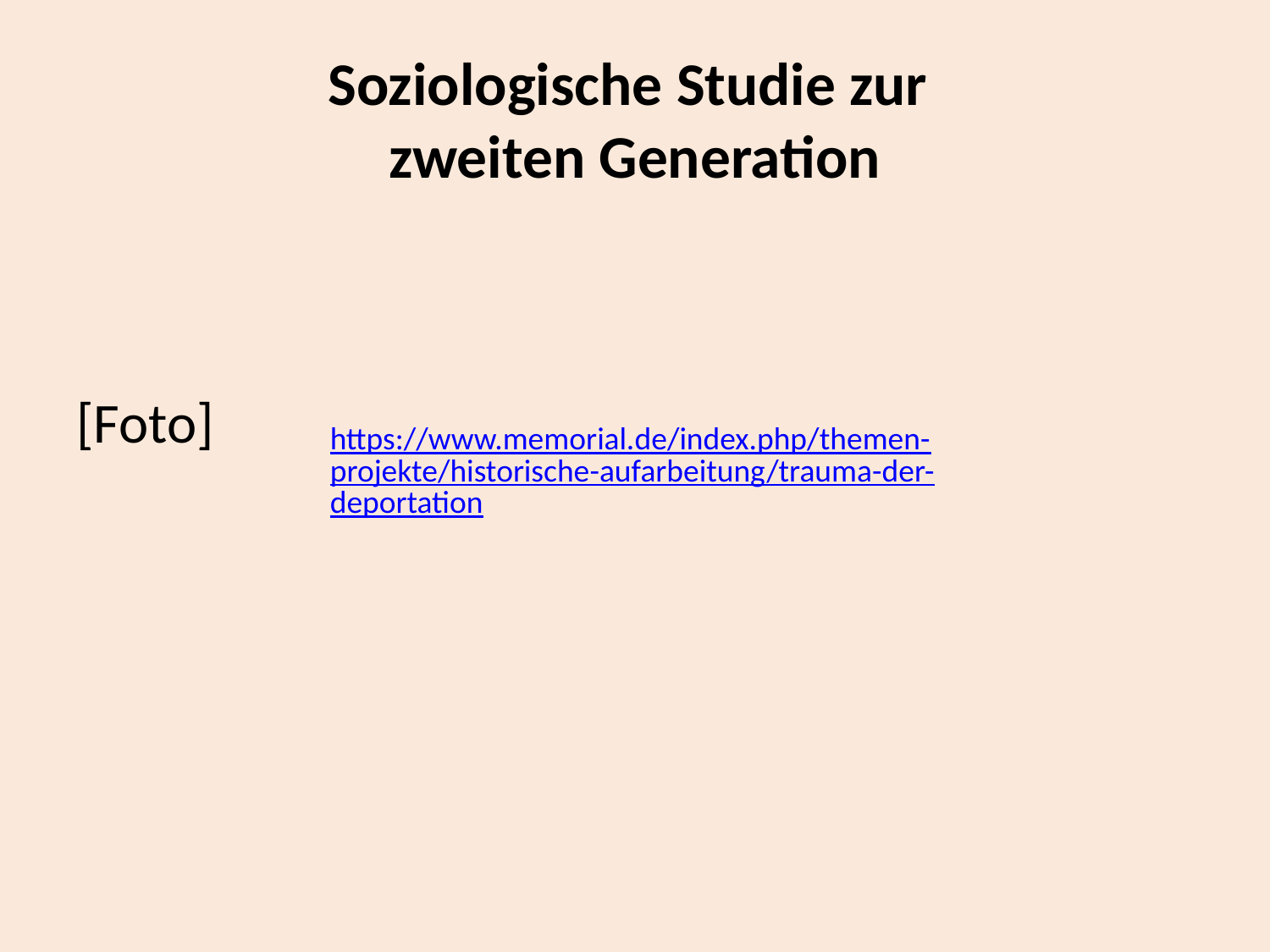

# Soziologische Studie zur zweiten Generation

[Foto]
https://www.memorial.de/index.php/themen-projekte/historische-aufarbeitung/trauma-der-deportation